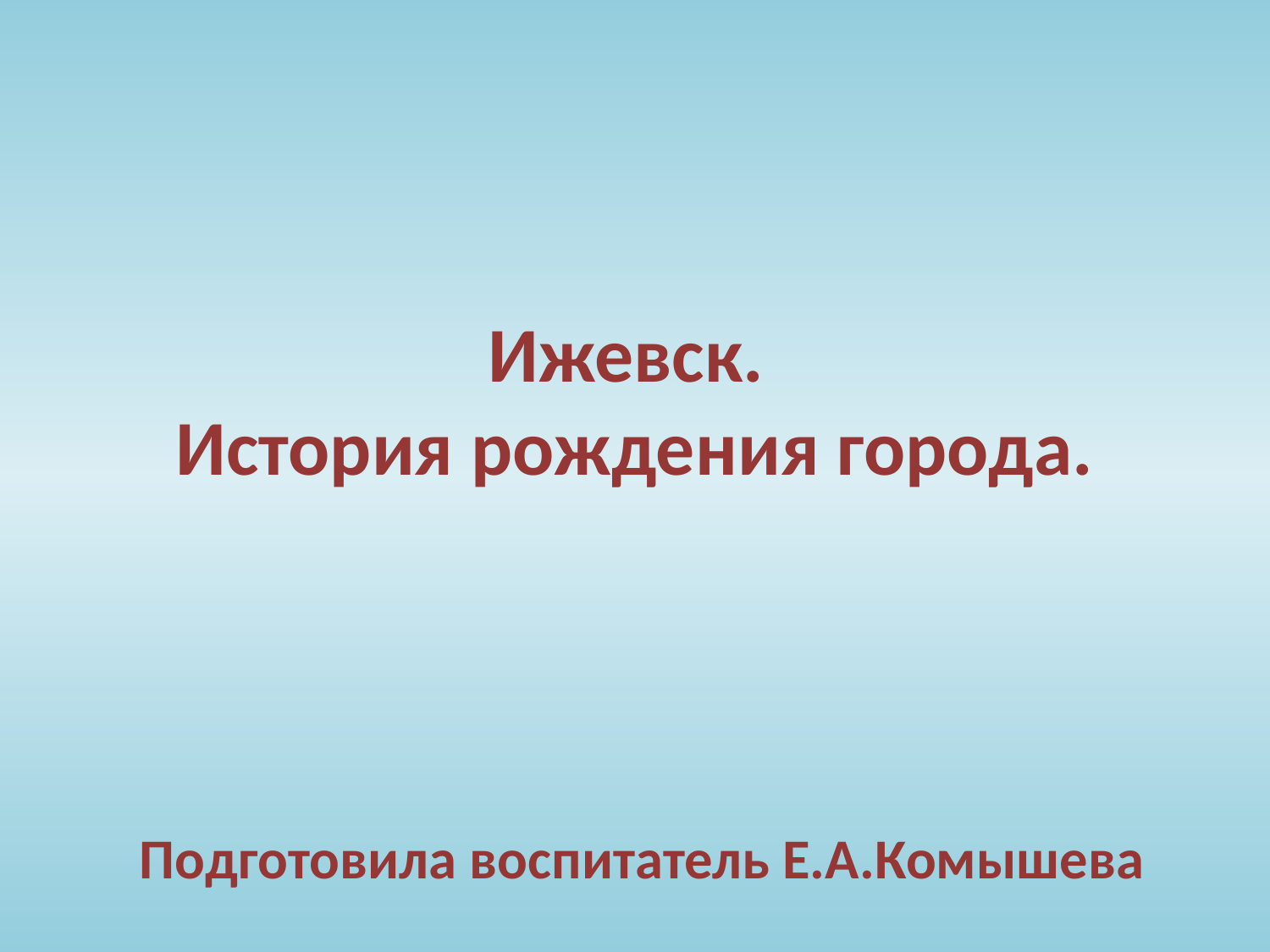

# Ижевск. История рождения города.
Подготовила воспитатель Е.А.Комышева